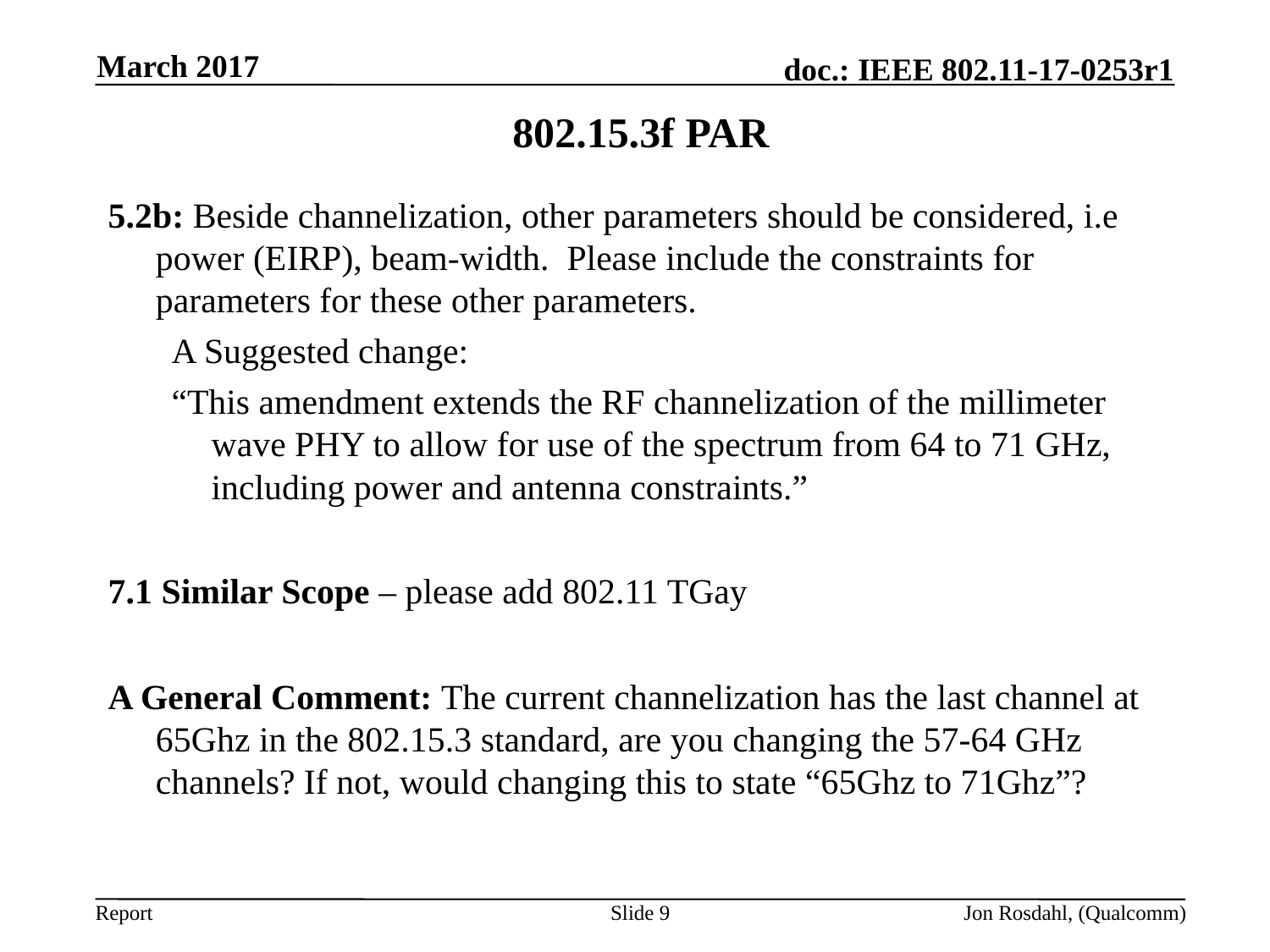

March 2017
# 802.15.3f PAR
5.2b: Beside channelization, other parameters should be considered, i.e power (EIRP), beam-width.  Please include the constraints for parameters for these other parameters.
A Suggested change:
“This amendment extends the RF channelization of the millimeter wave PHY to allow for use of the spectrum from 64 to 71 GHz, including power and antenna constraints.”

7.1 Similar Scope – please add 802.11 TGay

A General Comment: The current channelization has the last channel at 65Ghz in the 802.15.3 standard, are you changing the 57-64 GHz channels? If not, would changing this to state “65Ghz to 71Ghz”?
Slide 9
Jon Rosdahl, (Qualcomm)